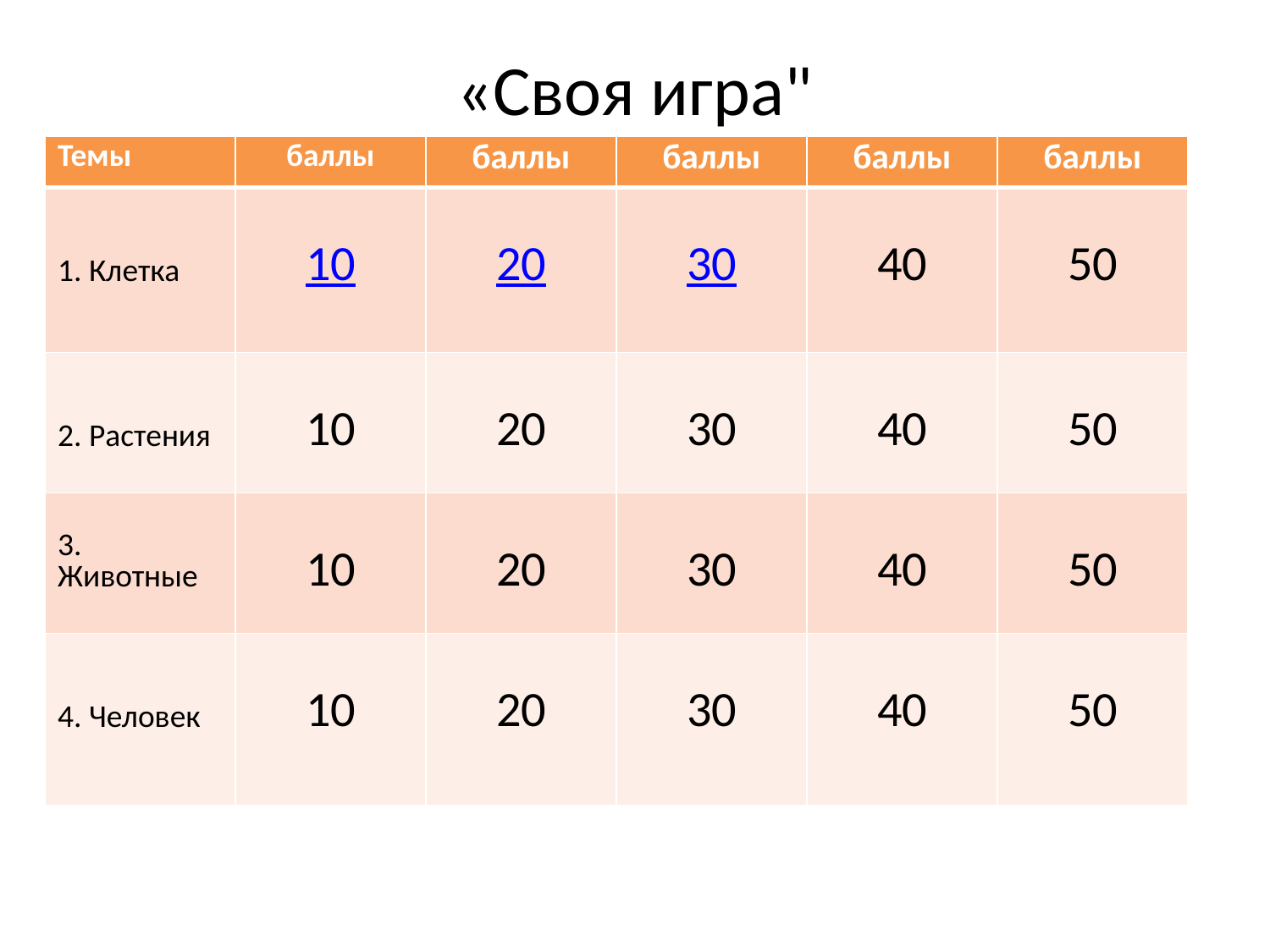

# «Своя игра"
| Темы | баллы | баллы | баллы | баллы | баллы |
| --- | --- | --- | --- | --- | --- |
| 1. Клетка | 10 | 20 | 30 | 40 | 50 |
| 2. Растения | 10 | 20 | 30 | 40 | 50 |
| 3. Животные | 10 | 20 | 30 | 40 | 50 |
| 4. Человек | 10 | 20 | 30 | 40 | 50 |